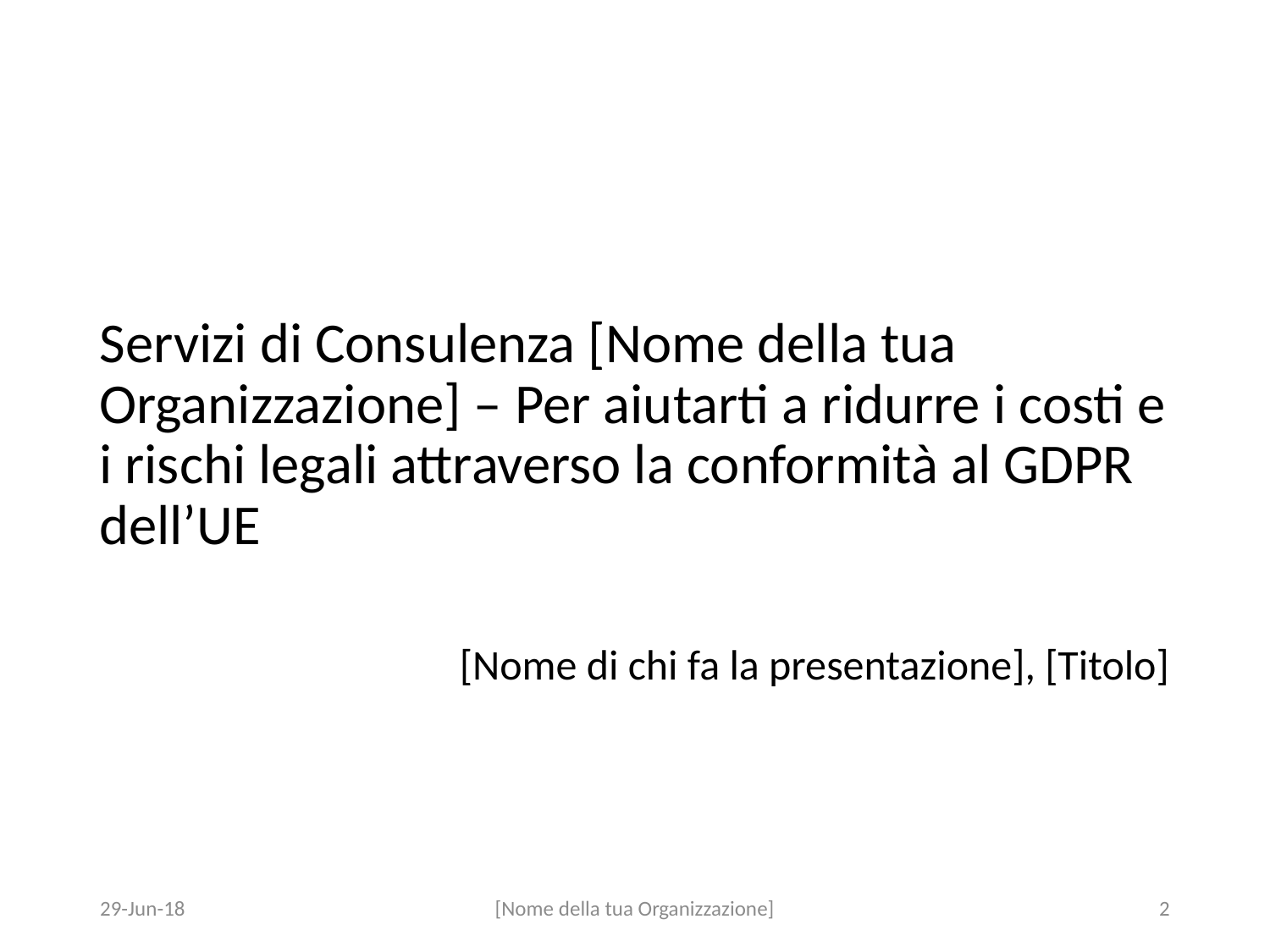

# Servizi di Consulenza [Nome della tua Organizzazione] – Per aiutarti a ridurre i costi e i rischi legali attraverso la conformità al GDPR dell’UE
[Nome di chi fa la presentazione], [Titolo]
29-Jun-18
[Nome della tua Organizzazione]
2